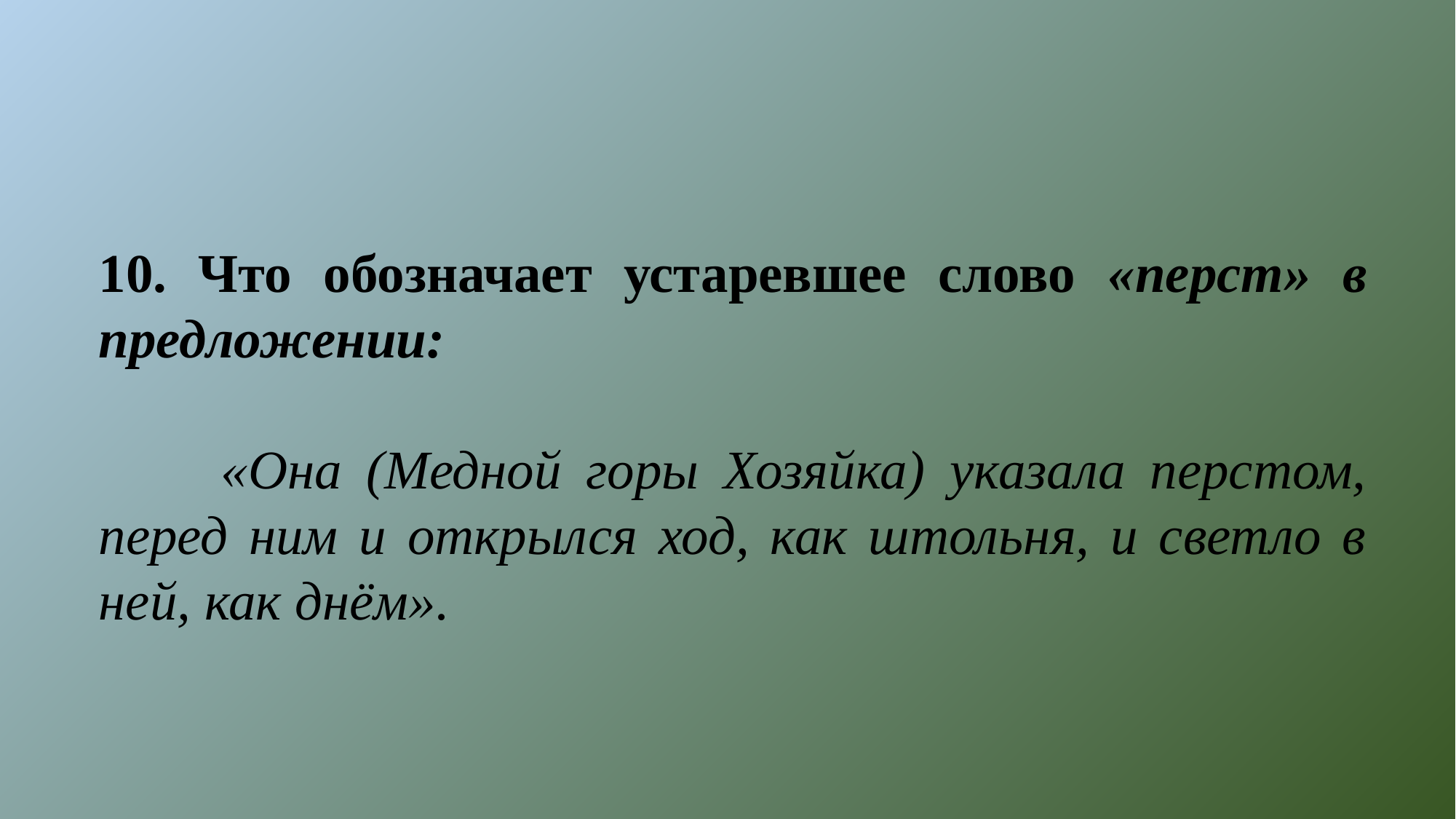

10. Что обозначает устаревшее слово «перст» в предложении:

     «Она (Медной горы Хозяйка) указала перстом, перед ним и открылся ход, как штольня, и светло в ней, как днём».